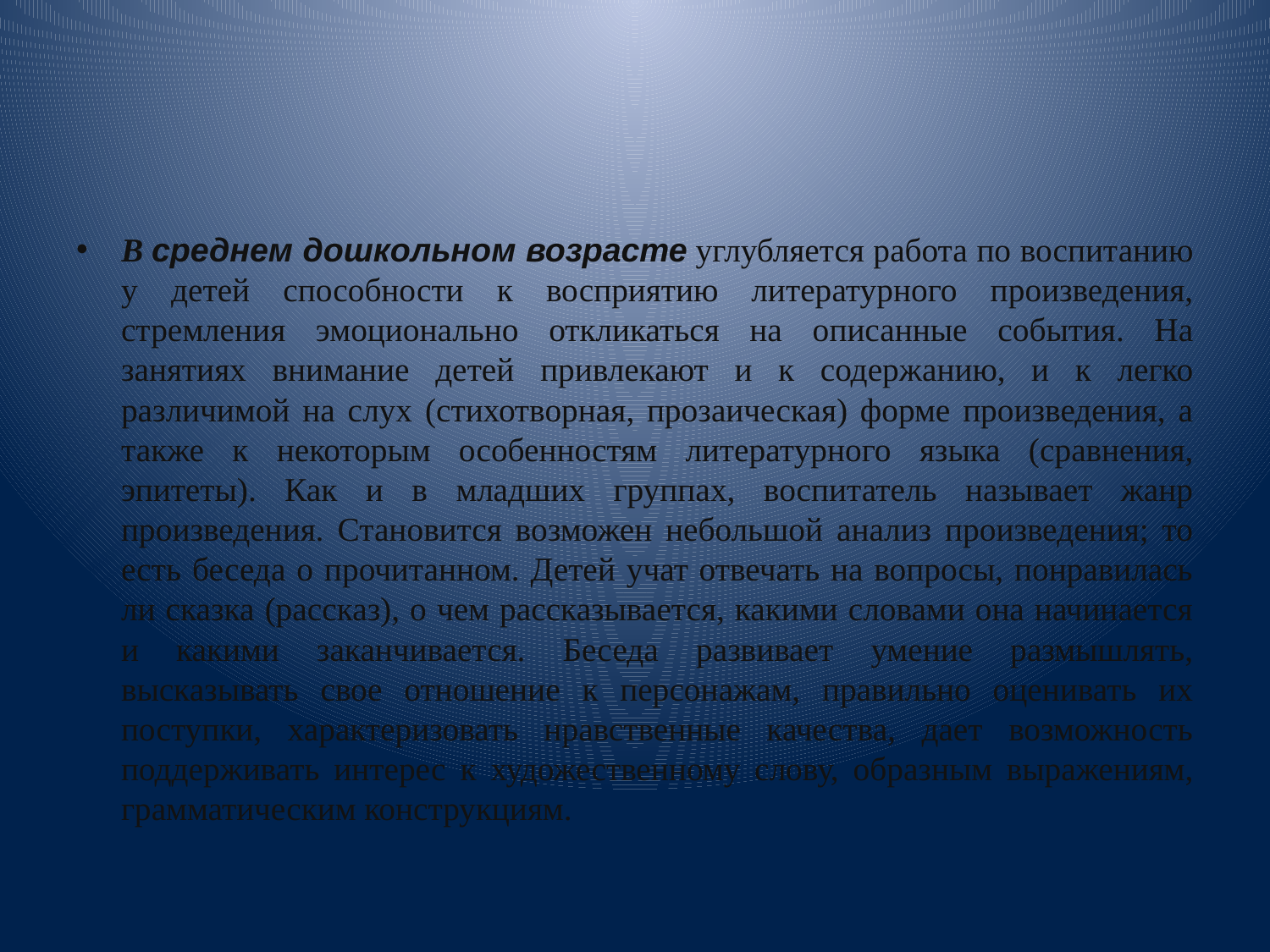

В среднем дошкольном возрасте углубляется работа по воспитанию у детей способности к восприятию литературного произведения, стремления эмоционально откликаться на описанные события. На занятиях внимание детей привлекают и к содержанию, и к легко различимой на слух (стихотворная, прозаическая) форме произведения, а также к некоторым особенностям литературного языка (сравнения, эпитеты). Как и в младших группах, воспитатель называет жанр произведения. Становится возможен небольшой анализ произведения; то есть беседа о прочитанном. Детей учат отвечать на вопросы, понравилась ли сказка (рассказ), о чем рассказывается, какими словами она начинается и какими заканчивается. Беседа развивает умение размышлять, высказывать свое отношение к персонажам, правильно оценивать их поступки, характеризовать нравственные качества, дает возможность поддерживать интерес к художественному слову, образным выражениям, грамматическим конструкциям.